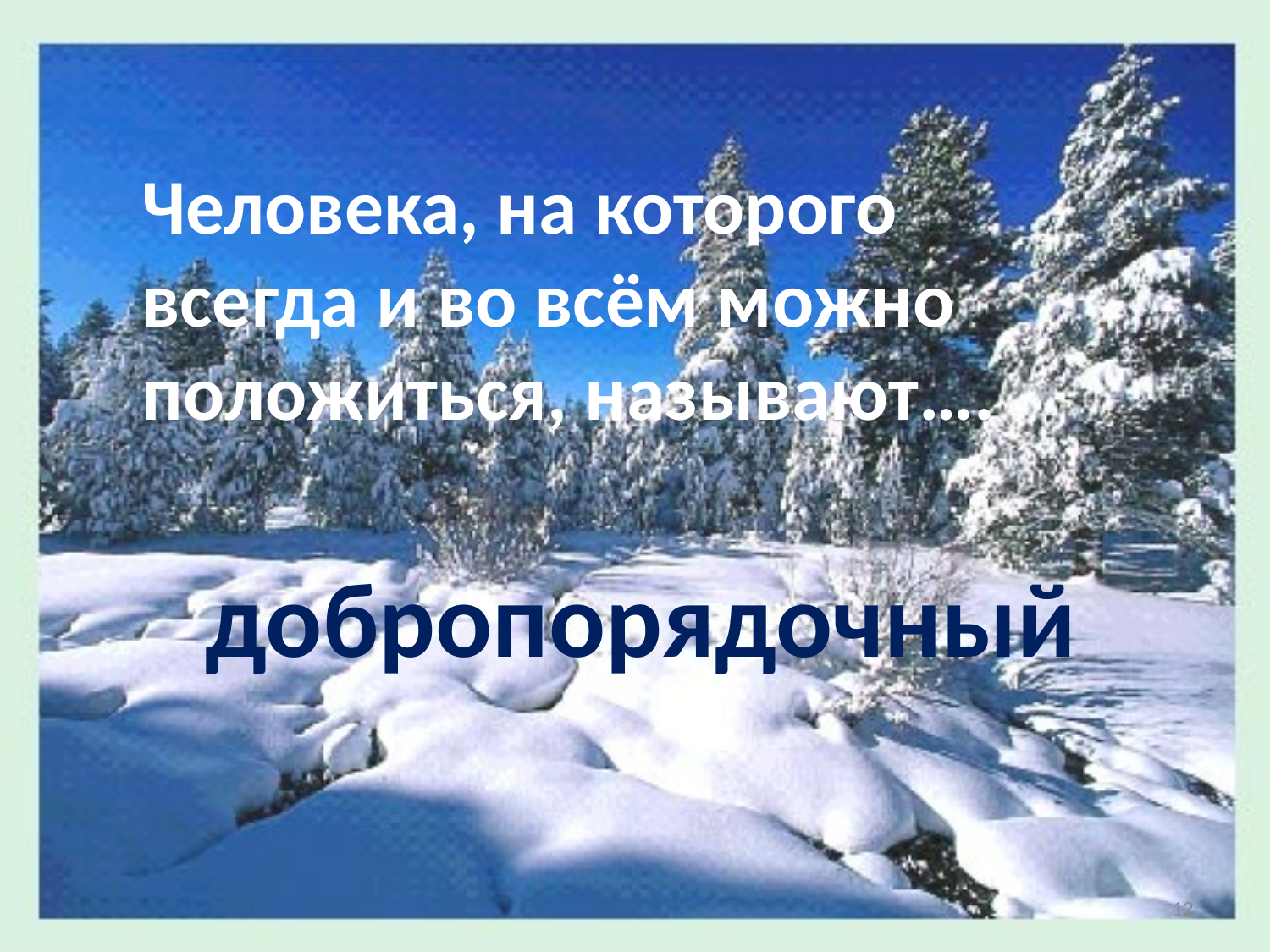

Человека, на которого всегда и во всём можно положиться, называют….
добропорядочный
12